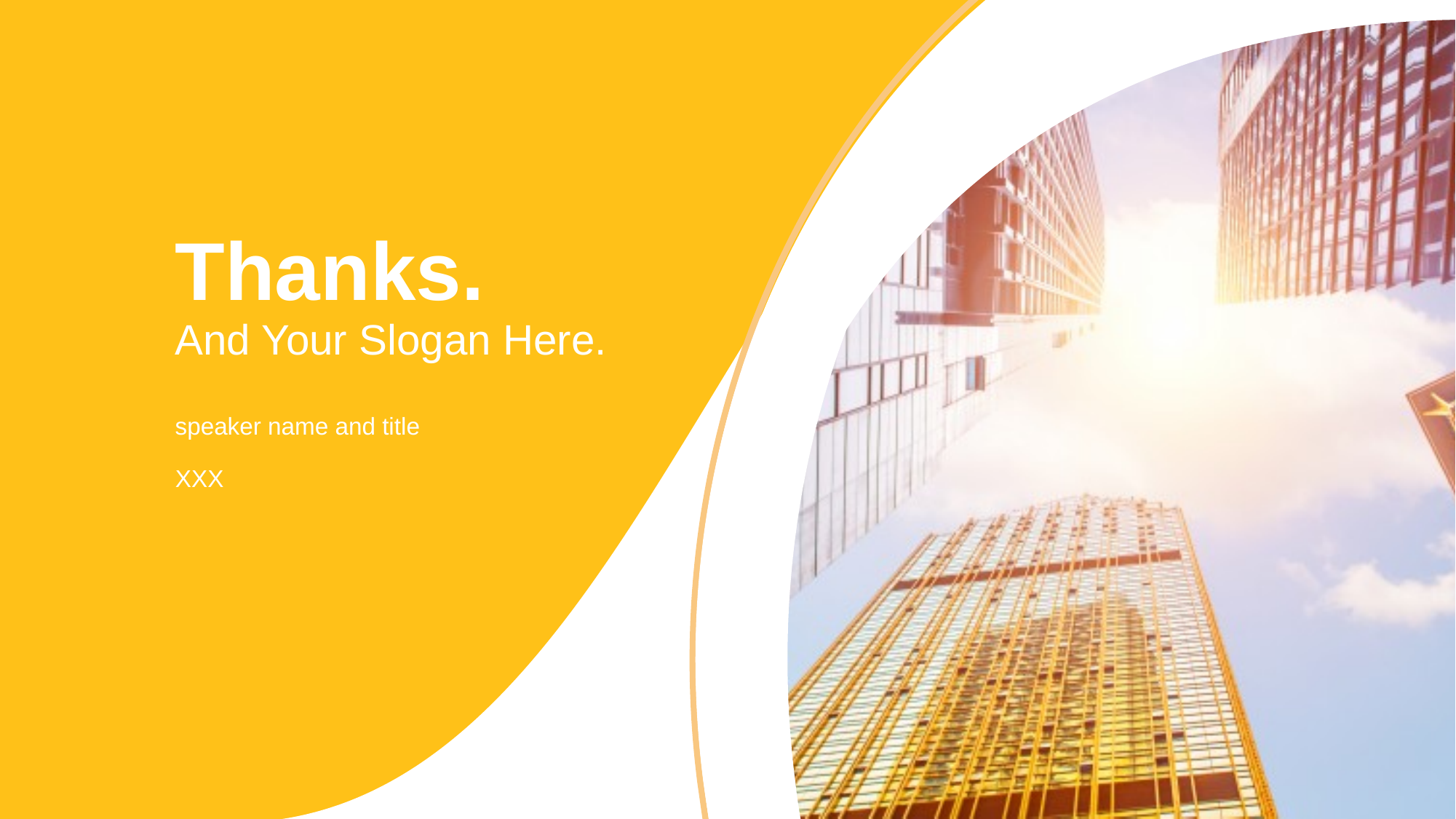

# Thanks. And Your Slogan Here.
speaker name and title
XXX